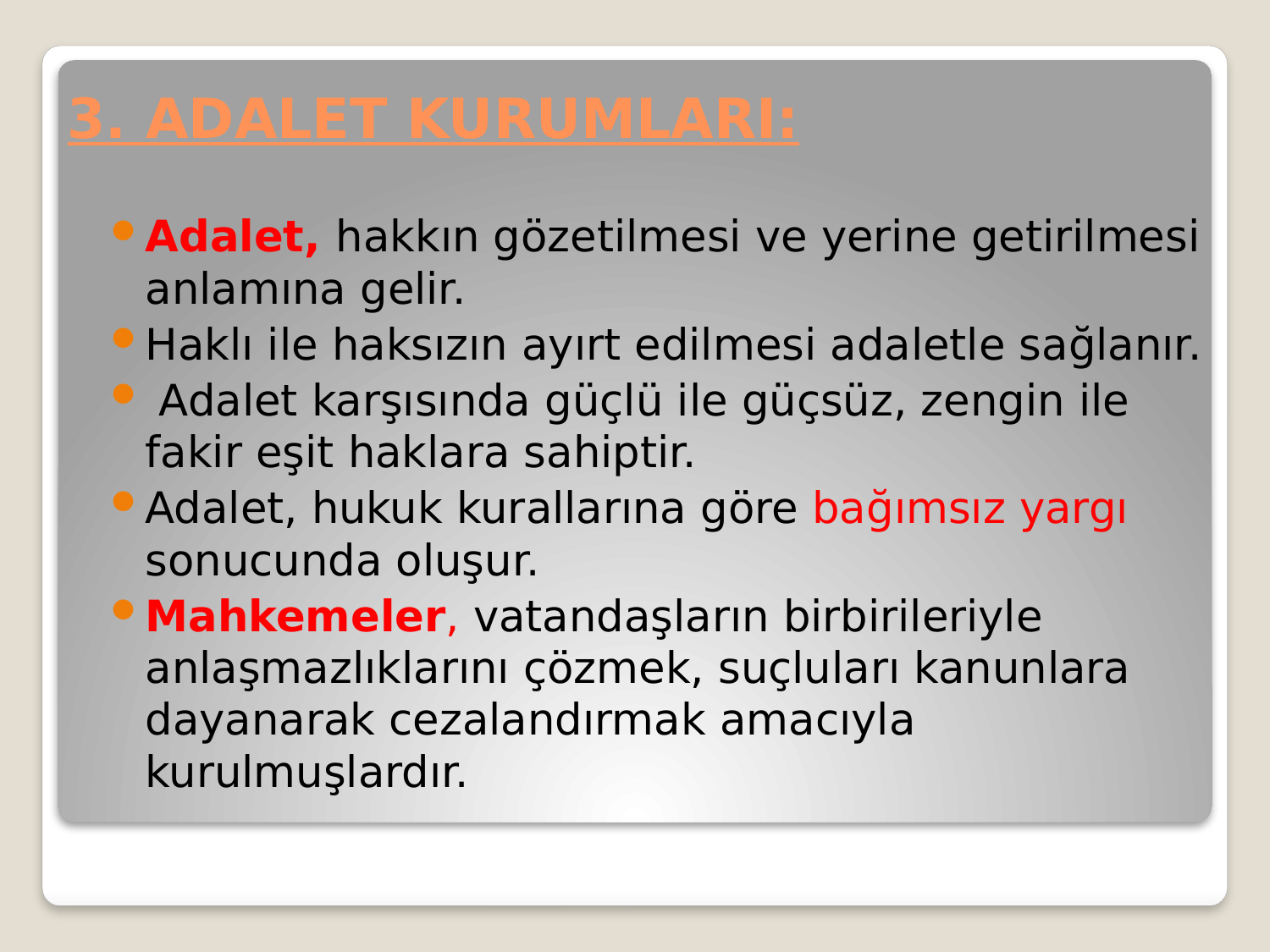

# 3. ADALET KURUMLARI:
Adalet, hakkın gözetilmesi ve yerine getirilmesi anlamına gelir.
Haklı ile haksızın ayırt edilmesi adaletle sağlanır.
 Adalet karşısında güçlü ile güçsüz, zengin ile fakir eşit haklara sahiptir.
Adalet, hukuk kurallarına göre bağımsız yargı sonucunda oluşur.
Mahkemeler, vatandaşların birbirileriyle anlaşmazlıklarını çözmek, suçluları kanunlara dayanarak cezalandırmak amacıyla kurulmuşlardır.